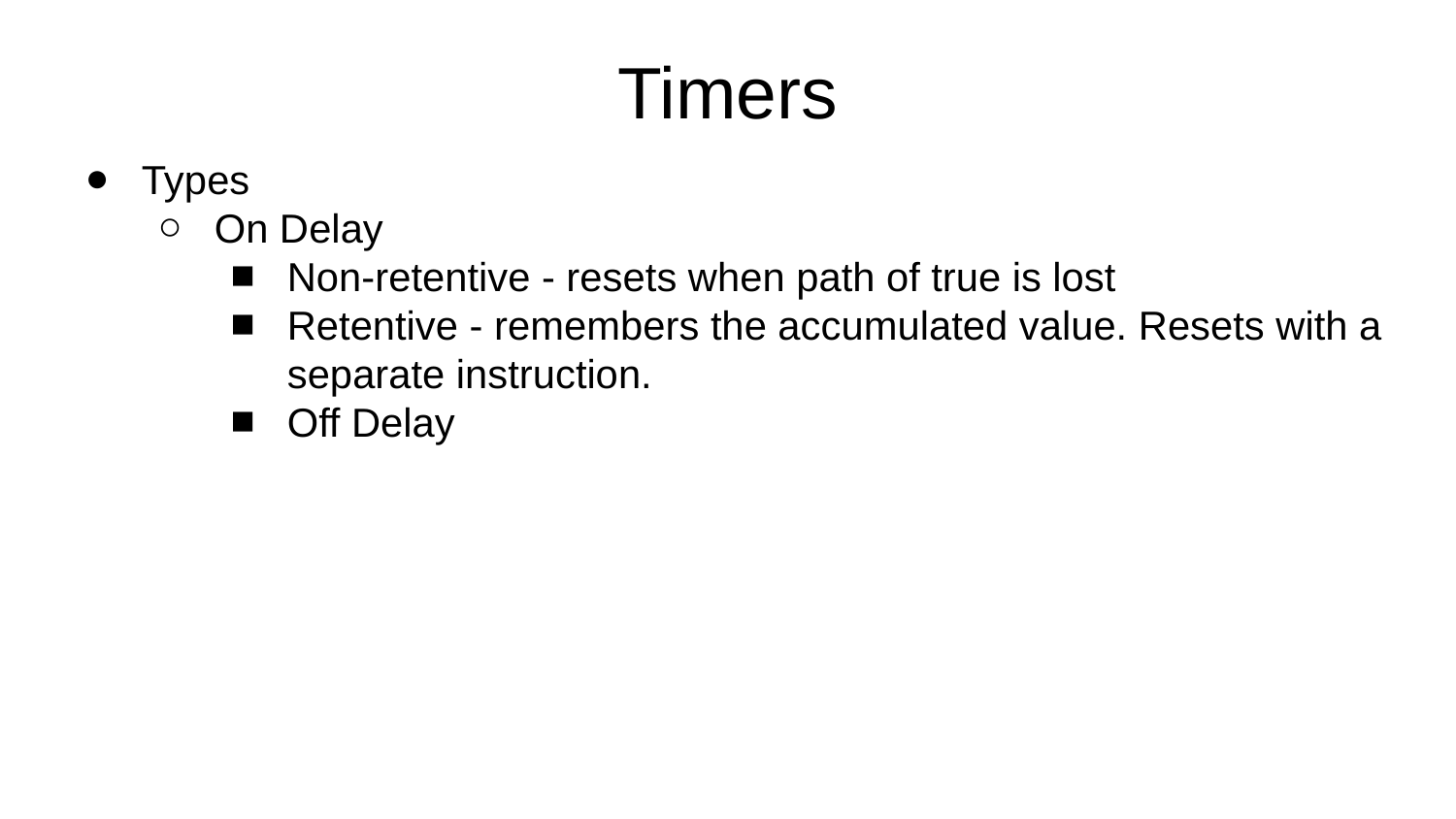

# Timers
Types
On Delay
Non-retentive - resets when path of true is lost
Retentive - remembers the accumulated value. Resets with a separate instruction.
Off Delay